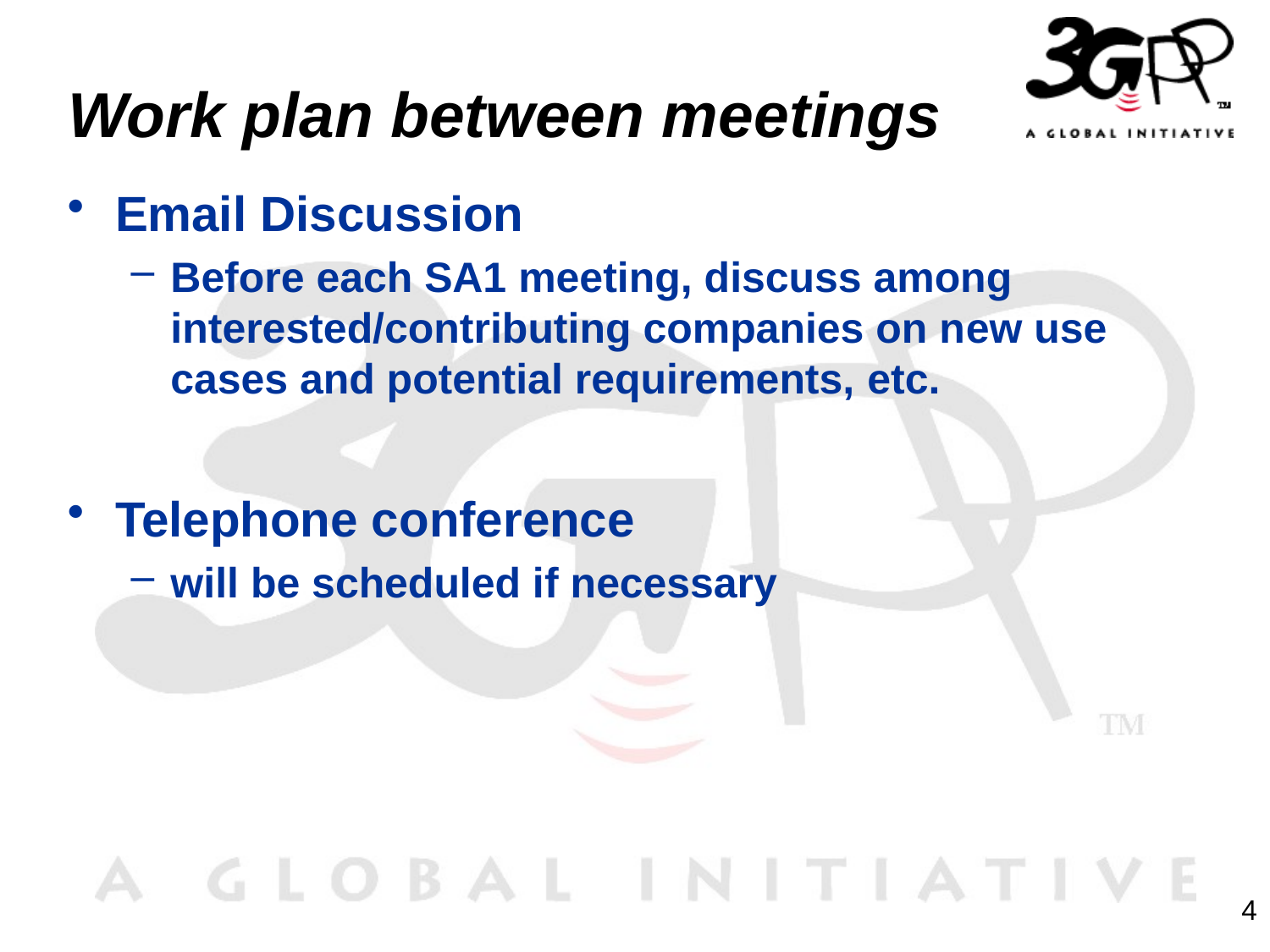

# Work plan between meetings
Email Discussion
Before each SA1 meeting, discuss among interested/contributing companies on new use cases and potential requirements, etc.

Telephone conference
will be scheduled if necessary
4